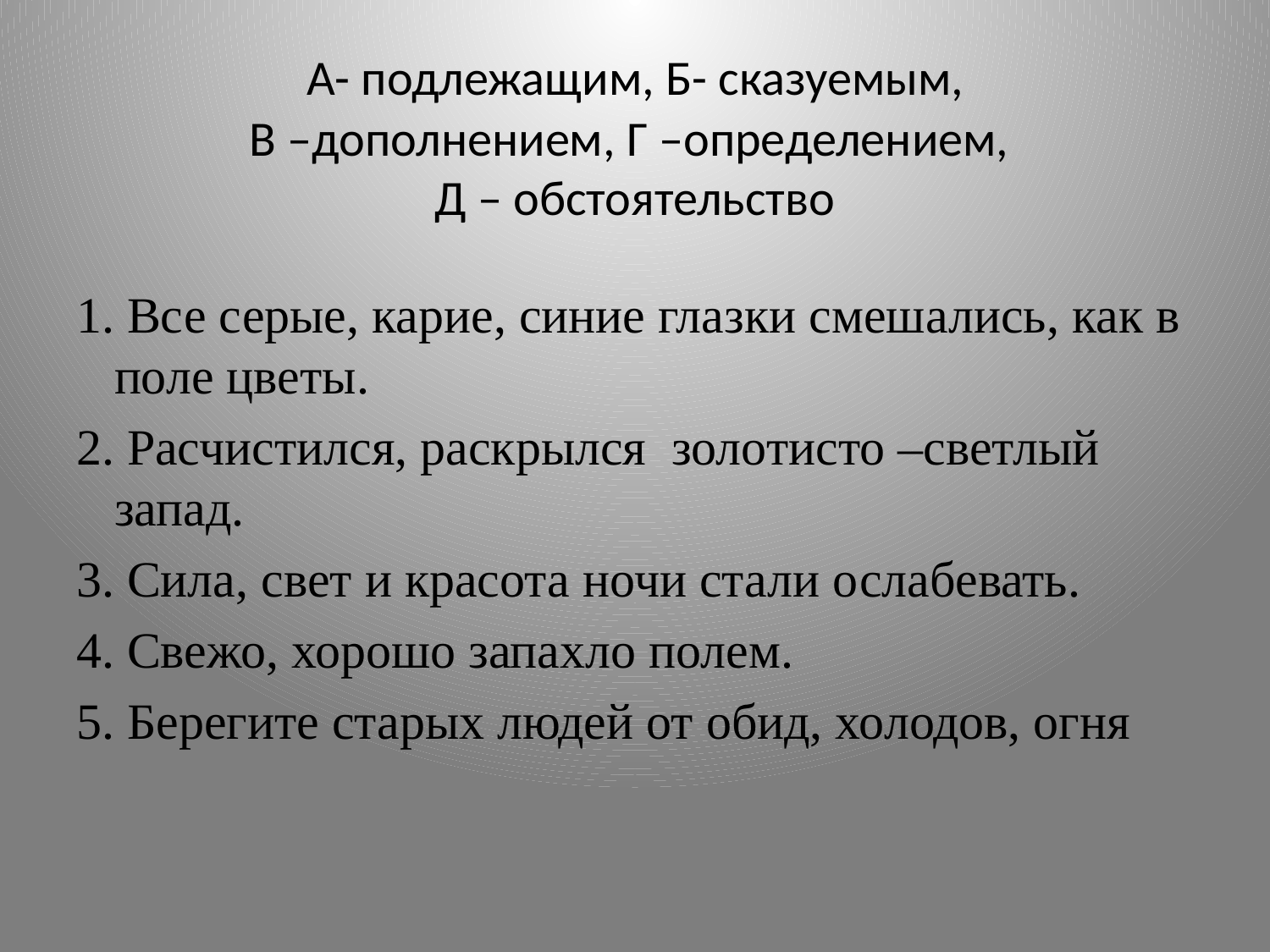

# А- подлежащим, Б- сказуемым, В –дополнением, Г –определением, Д – обстоятельство
1. Все серые, карие, синие глазки смешались, как в поле цветы.
2. Расчистился, раскрылся  золотисто –светлый запад.
3. Сила, свет и красота ночи стали ослабевать.
4. Свежо, хорошо запахло полем.
5. Берегите старых людей от обид, холодов, огня